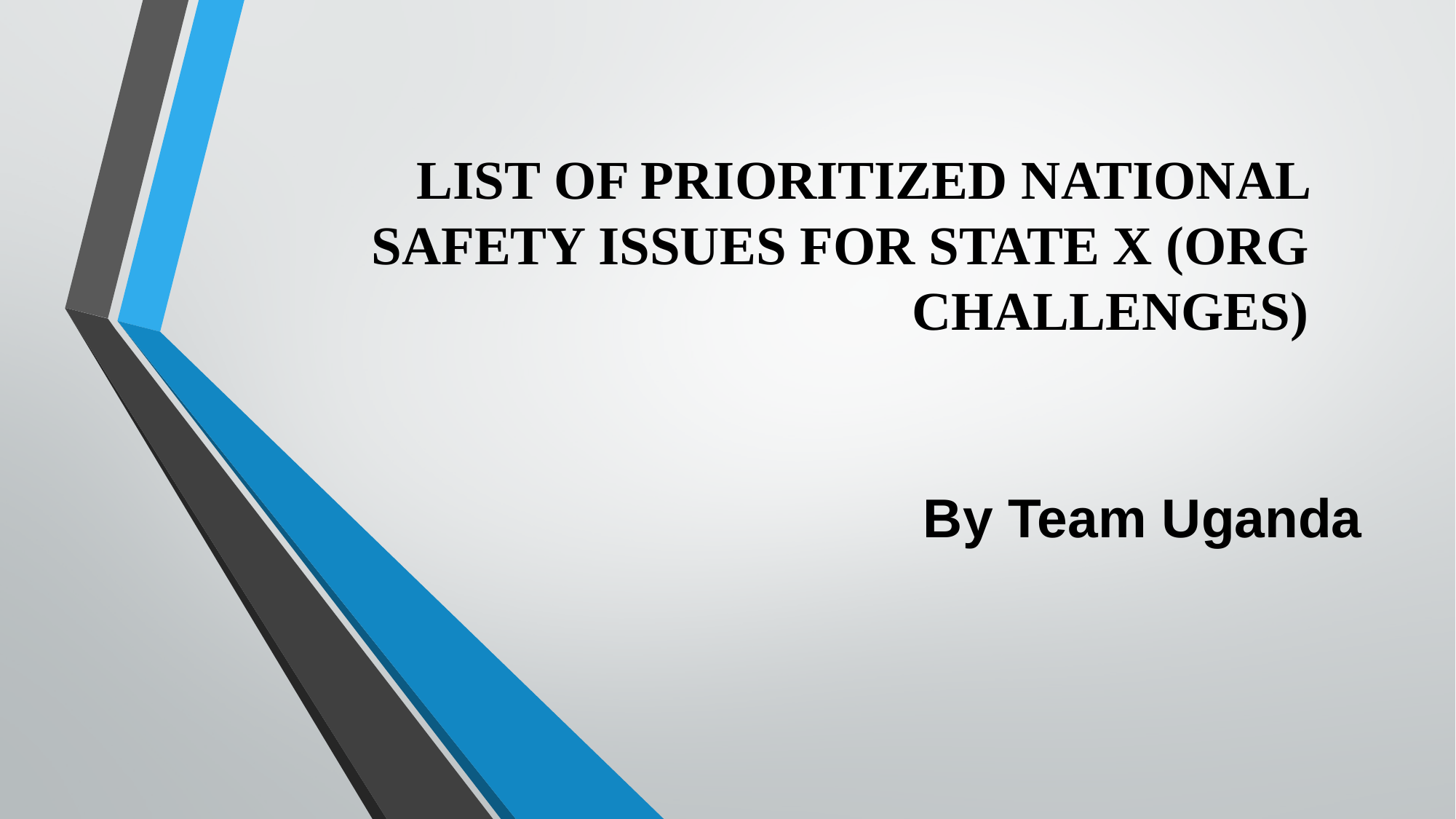

# LIST OF PRIORITIZED NATIONAL SAFETY ISSUES FOR STATE X (ORG CHALLENGES)
By Team Uganda